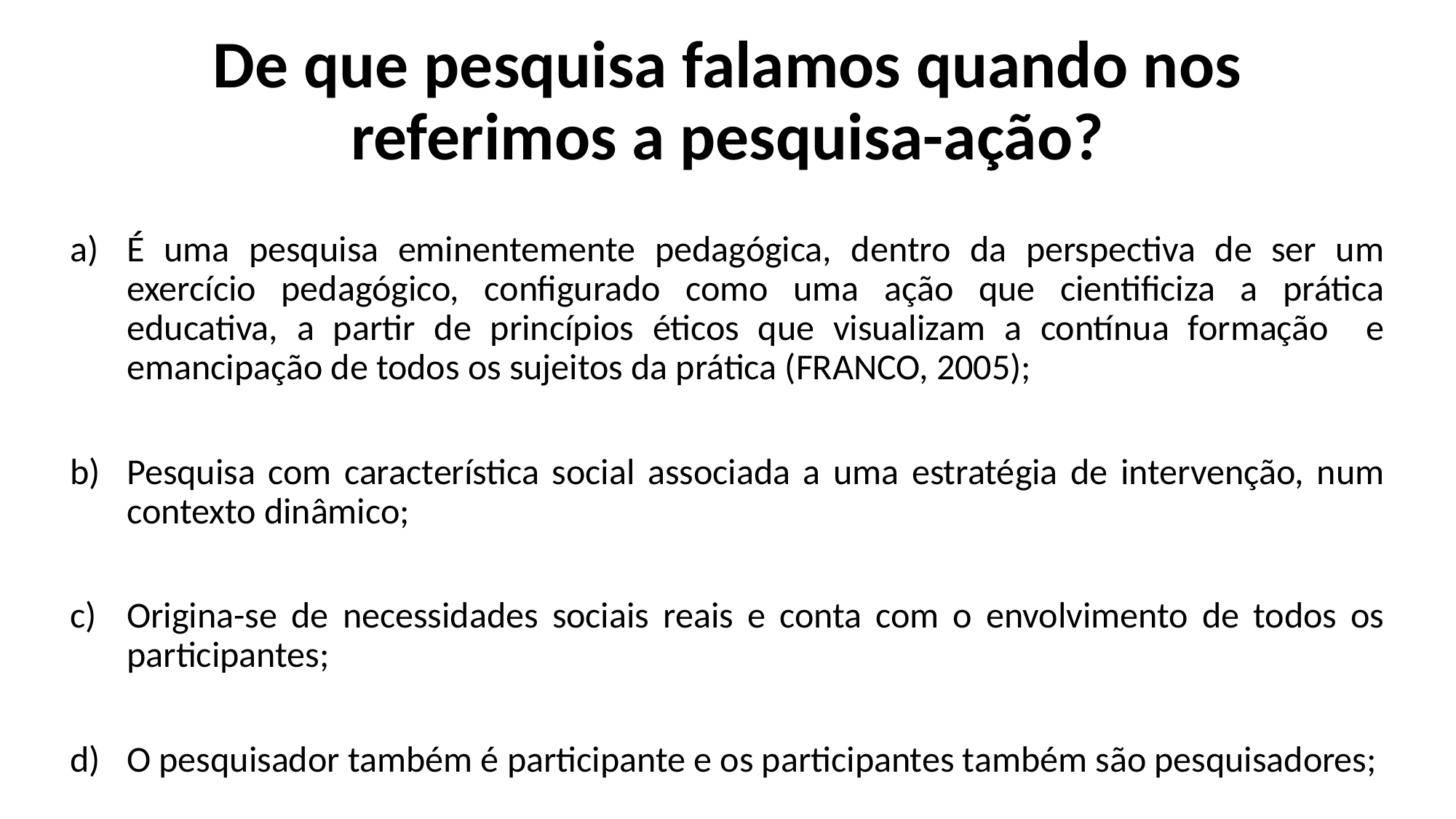

# De que pesquisa falamos quando nos referimos a pesquisa-ação?
É uma pesquisa eminentemente pedagógica, dentro da perspectiva de ser um exercício pedagógico, configurado como uma ação que cientificiza a prática educativa, a partir de princípios éticos que visualizam a contínua formação  e emancipação de todos os sujeitos da prática (FRANCO, 2005);

Pesquisa com característica social associada a uma estratégia de intervenção, num contexto dinâmico;

Origina-se de necessidades sociais reais e conta com o envolvimento de todos os participantes;

O pesquisador também é participante e os participantes também são pesquisadores;